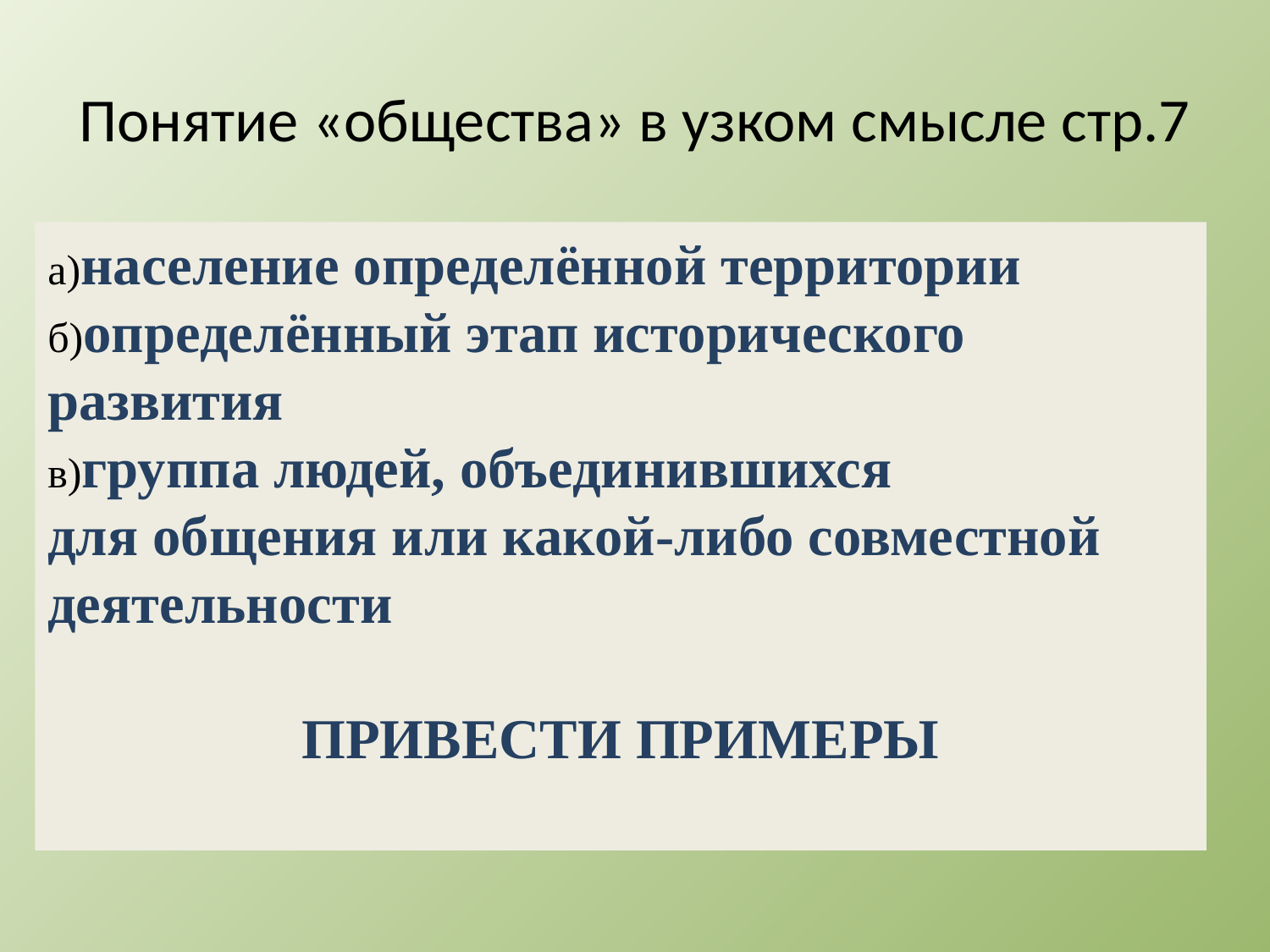

# Понятие «общества» в узком смысле стр.7
а)население определённой территории
б)определённый этап исторического развития
в)группа людей, объединившихся
для общения или какой-либо совместной деятельности

ПРИВЕСТИ ПРИМЕРЫ